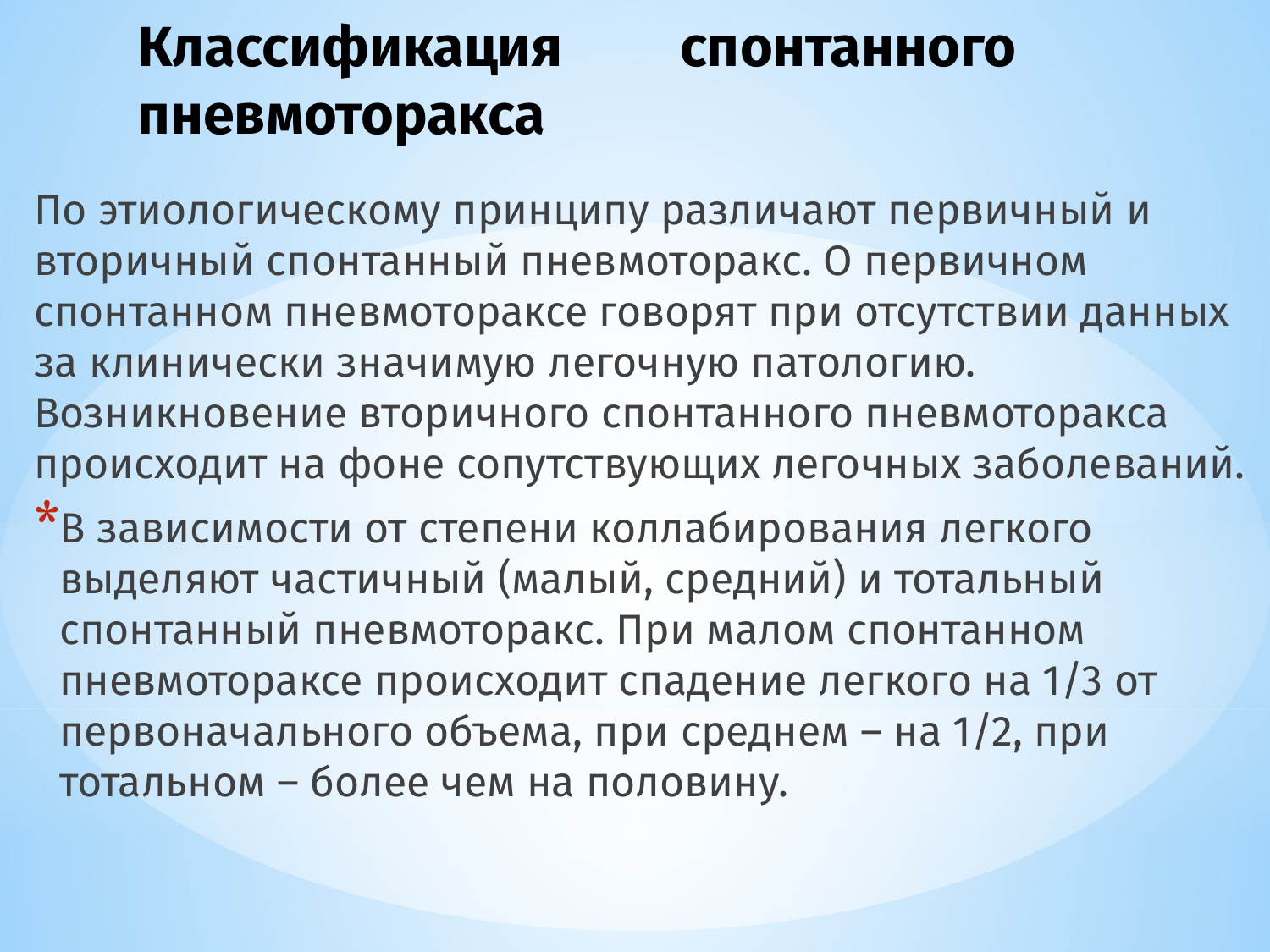

# Классификация спонтанного пневмоторакса
По этиологическому принципу различают первичный и вторичный спонтанный пневмоторакс. О первичном спонтанном пневмотораксе говорят при отсутствии данных за клинически значимую легочную патологию. Возникновение вторичного спонтанного пневмоторакса происходит на фоне сопутствующих легочных заболеваний.
В зависимости от степени коллабирования легкого выделяют частичный (малый, средний) и тотальный спонтанный пневмоторакс. При малом спонтанном пневмотораксе происходит спадение легкого на 1/3 от первоначального объема, при среднем – на 1/2, при тотальном – более чем на половину.